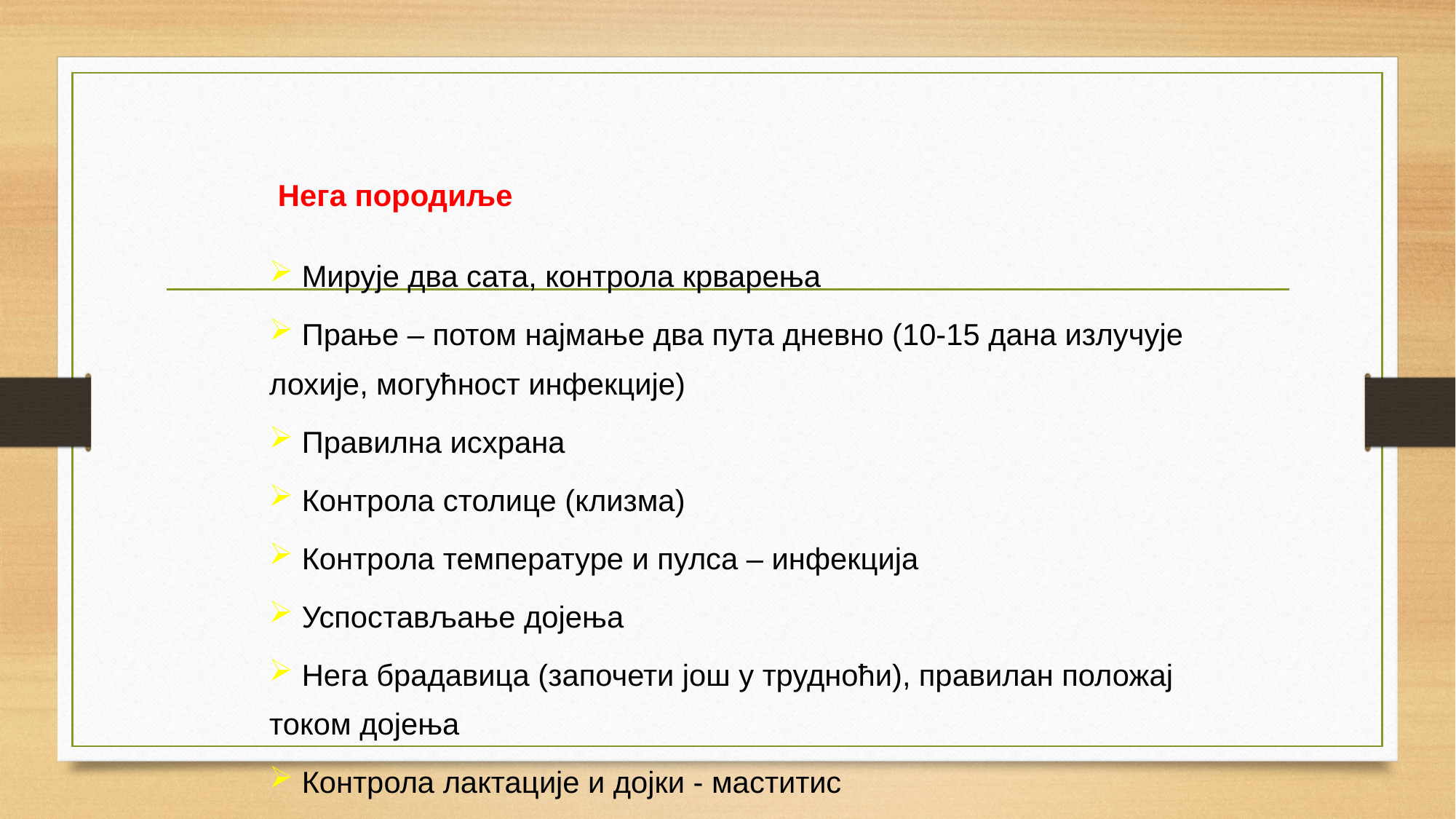

Нега породиље
 Мирује два сата, контрола крварења
 Прање – потом најмање два пута дневно (10-15 дана излучује лохије, могућност инфекције)
 Правилна исхрана
 Контрола столице (клизма)
 Контрола температуре и пулса – инфекција
 Успостављање дојења
 Нега брадавица (започети још у трудноћи), правилан положај током дојења
 Контрола лактације и дојки - маститис